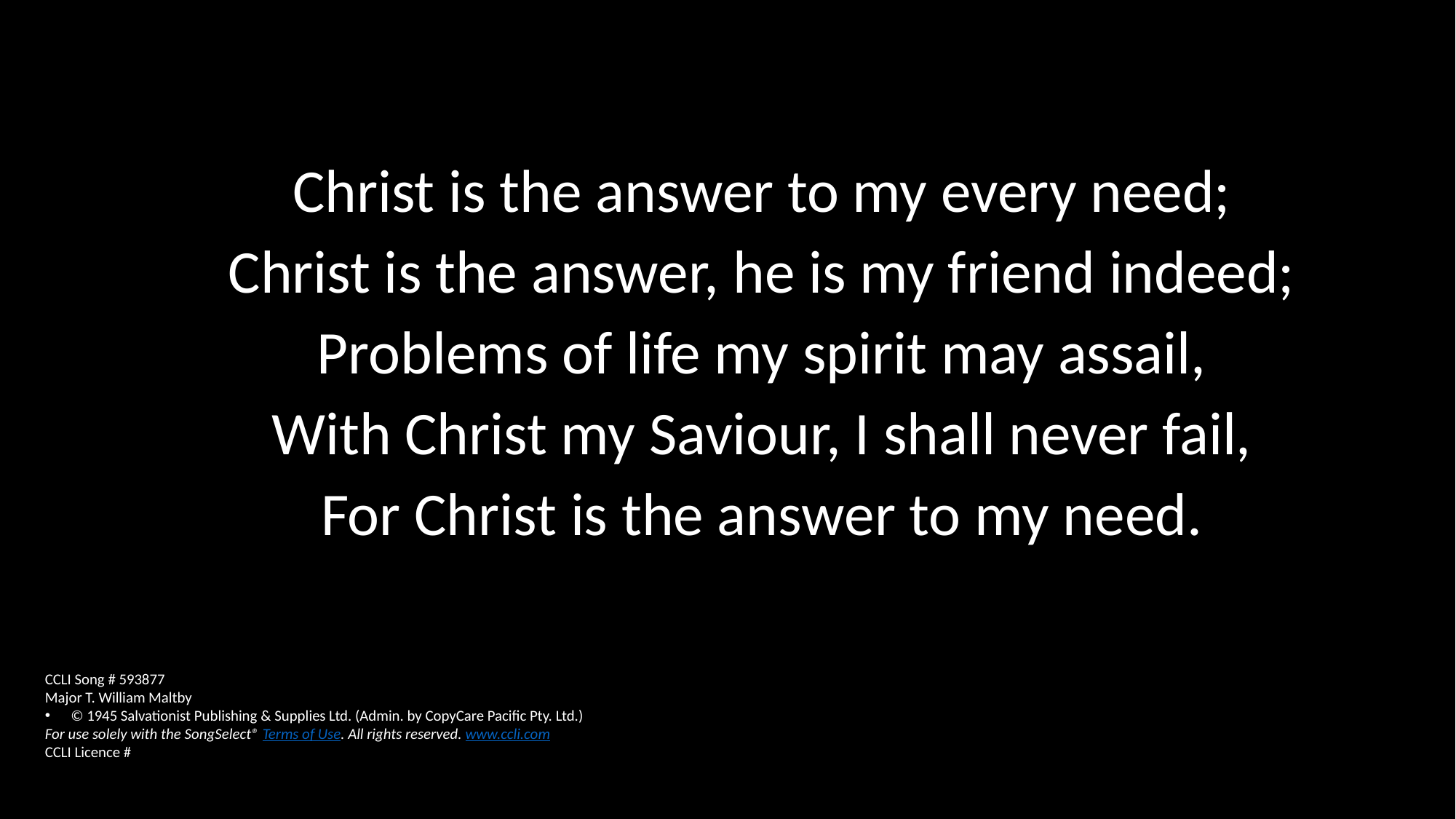

Christ is the answer to my every need;
Christ is the answer, he is my friend indeed;
Problems of life my spirit may assail,
With Christ my Saviour, I shall never fail,
For Christ is the answer to my need.
CCLI Song # 593877
Major T. William Maltby
© 1945 Salvationist Publishing & Supplies Ltd. (Admin. by CopyCare Pacific Pty. Ltd.)
For use solely with the SongSelect® Terms of Use. All rights reserved. www.ccli.com
CCLI Licence #